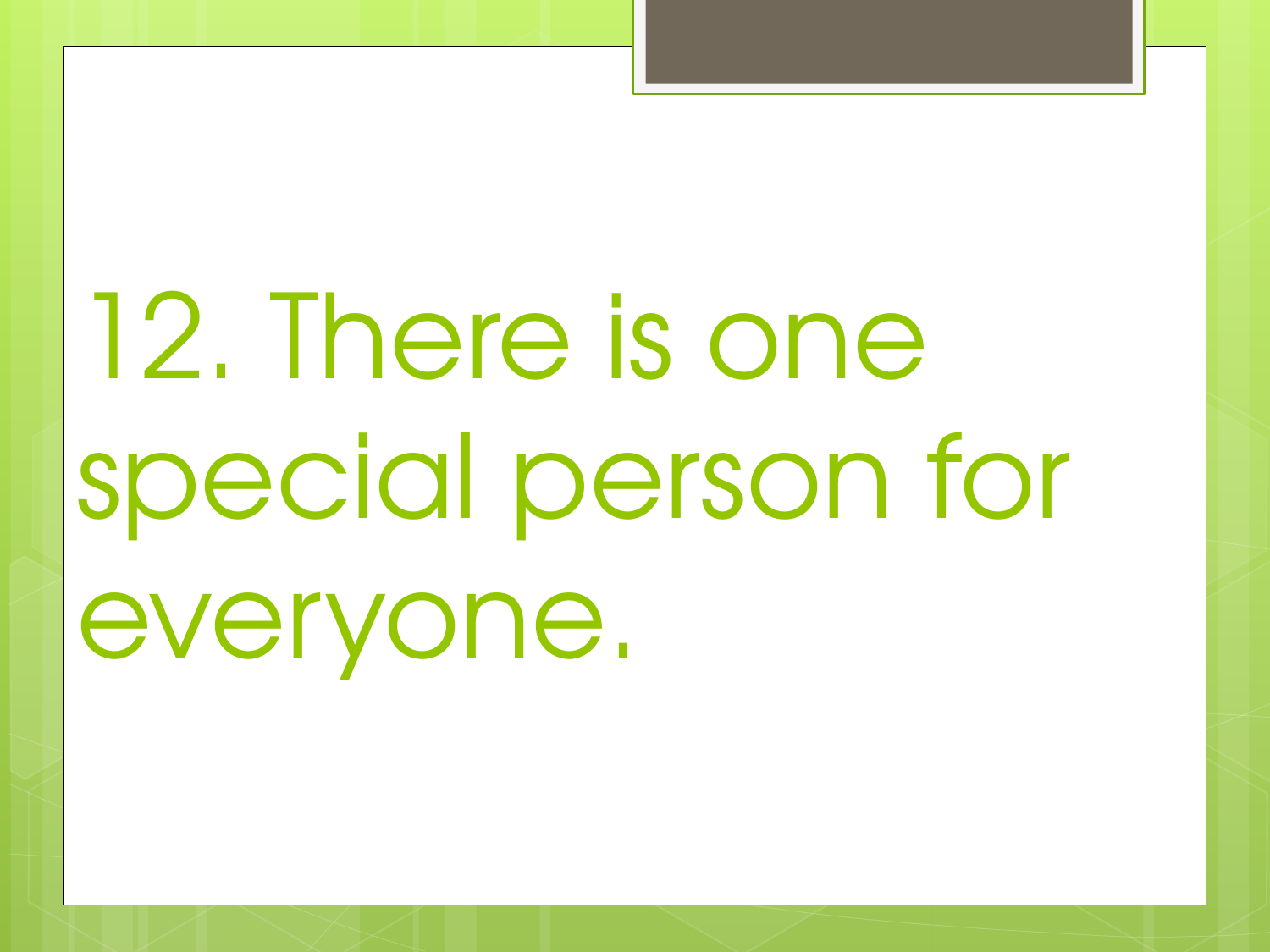

# 12. There is one special person for everyone.